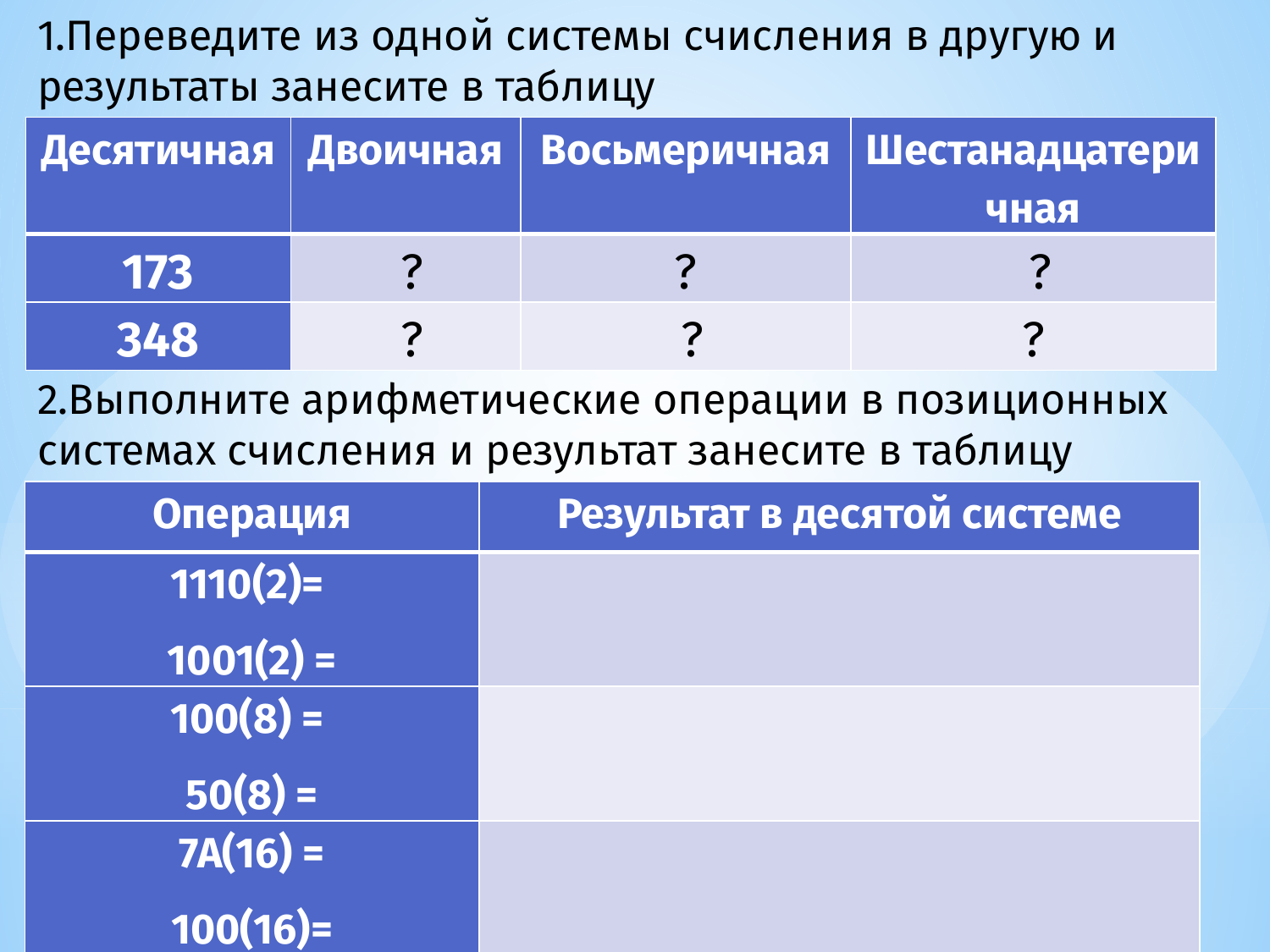

1.Переведите из одной системы счисления в другую и результаты занесите в таблицу
| Десятичная | Двоичная | Восьмеричная | Шестанадцатеричная |
| --- | --- | --- | --- |
| 173 | ? | ? | ? |
| 348 | ? | ? | ? |
2.Выполните арифметические операции в позиционных системах счисления и результат занесите в таблицу
| Операция | Результат в десятой системе |
| --- | --- |
| 1110(2)= 1001(2) = |  |
| 100(8) = 50(8) = |  |
| 7А(16) = 100(16)= |  |